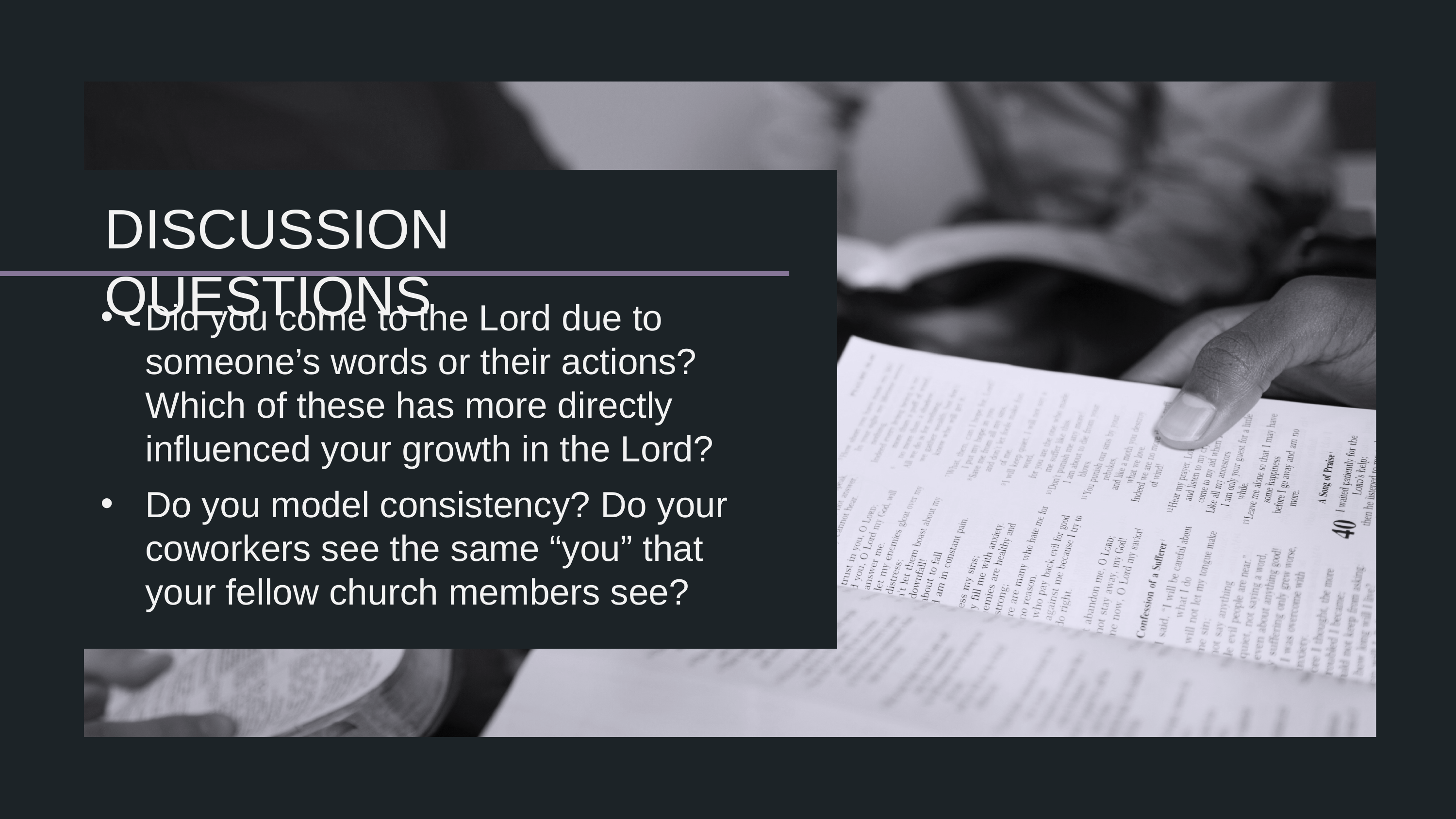

Did you come to the Lord due to someone’s words or their actions? Which of these has more directly influenced your growth in the Lord?
Do you model consistency? Do your coworkers see the same “you” that your fellow church members see?